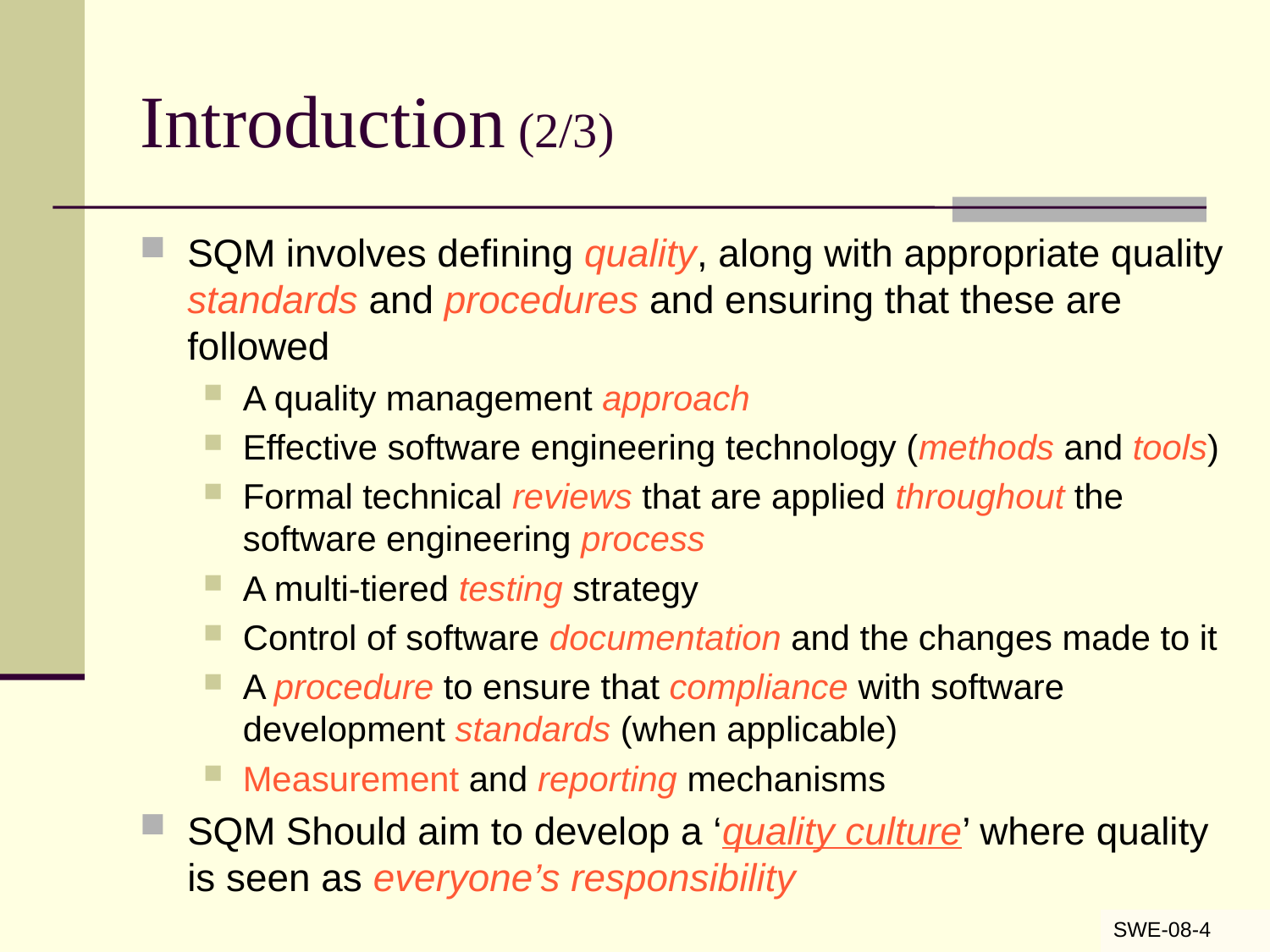

# Introduction (2/3)
SQM involves defining quality, along with appropriate quality standards and procedures and ensuring that these are followed
A quality management approach
Effective software engineering technology (methods and tools)
Formal technical reviews that are applied throughout the software engineering process
A multi-tiered testing strategy
Control of software documentation and the changes made to it
A procedure to ensure that compliance with software development standards (when applicable)
Measurement and reporting mechanisms
SQM Should aim to develop a ‘quality culture’ where quality is seen as everyone’s responsibility